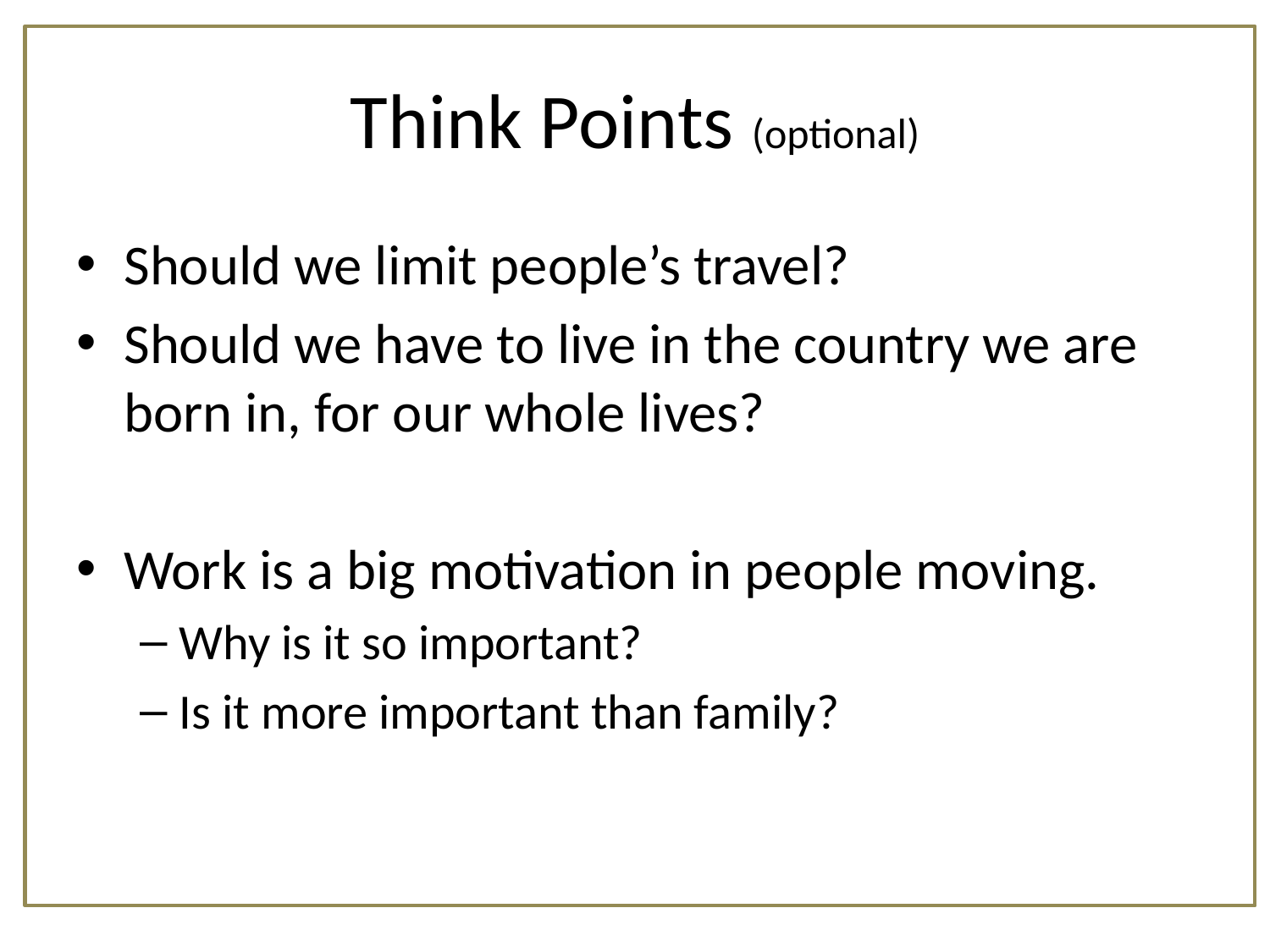

# Think Points (optional)
Should we limit people’s travel?
Should we have to live in the country we are born in, for our whole lives?

Work is a big motivation in people moving.
Why is it so important?
Is it more important than family?